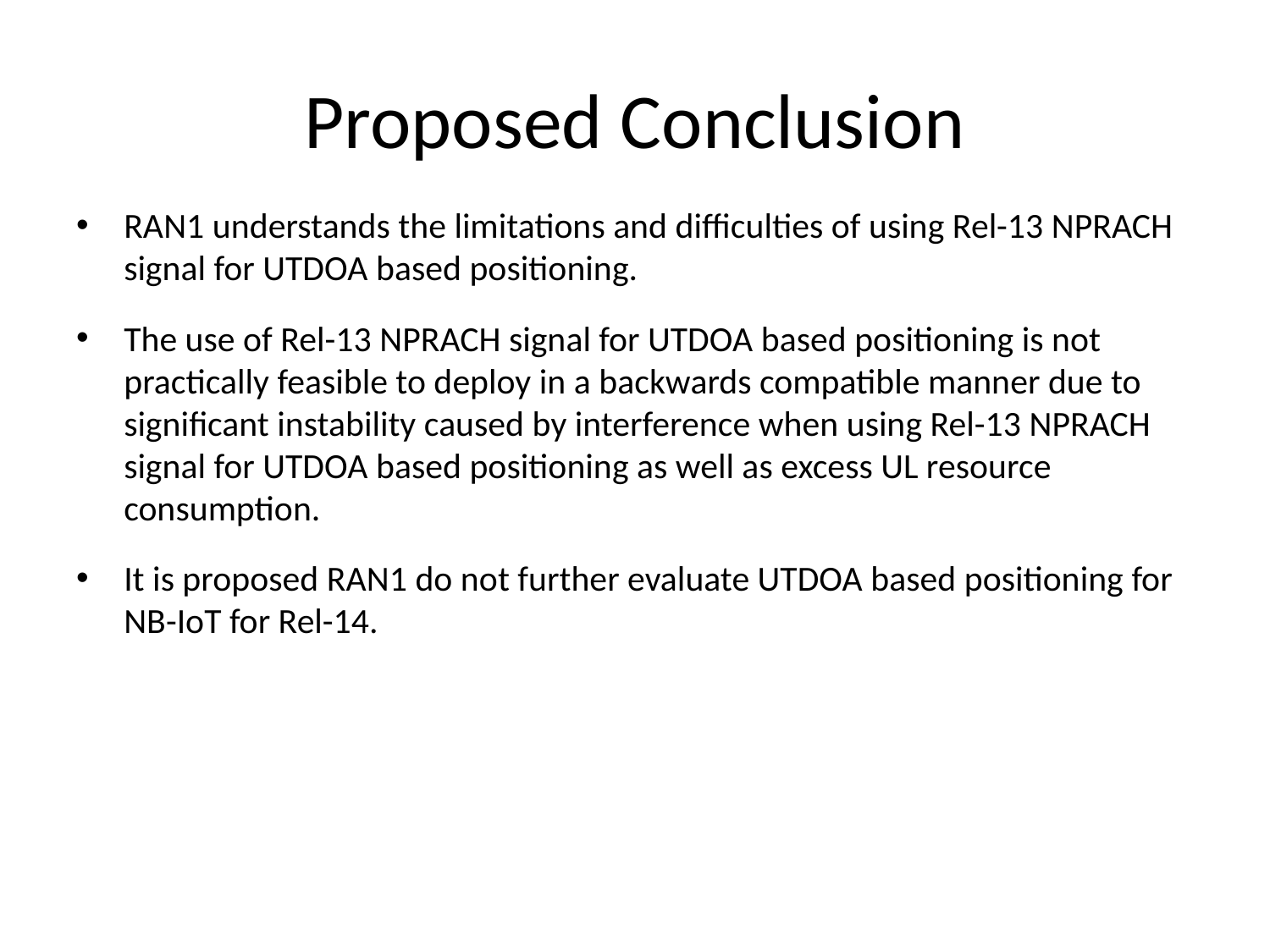

# Proposed Conclusion
RAN1 understands the limitations and difficulties of using Rel-13 NPRACH signal for UTDOA based positioning.
The use of Rel-13 NPRACH signal for UTDOA based positioning is not practically feasible to deploy in a backwards compatible manner due to significant instability caused by interference when using Rel-13 NPRACH signal for UTDOA based positioning as well as excess UL resource consumption.
It is proposed RAN1 do not further evaluate UTDOA based positioning for NB-IoT for Rel-14.